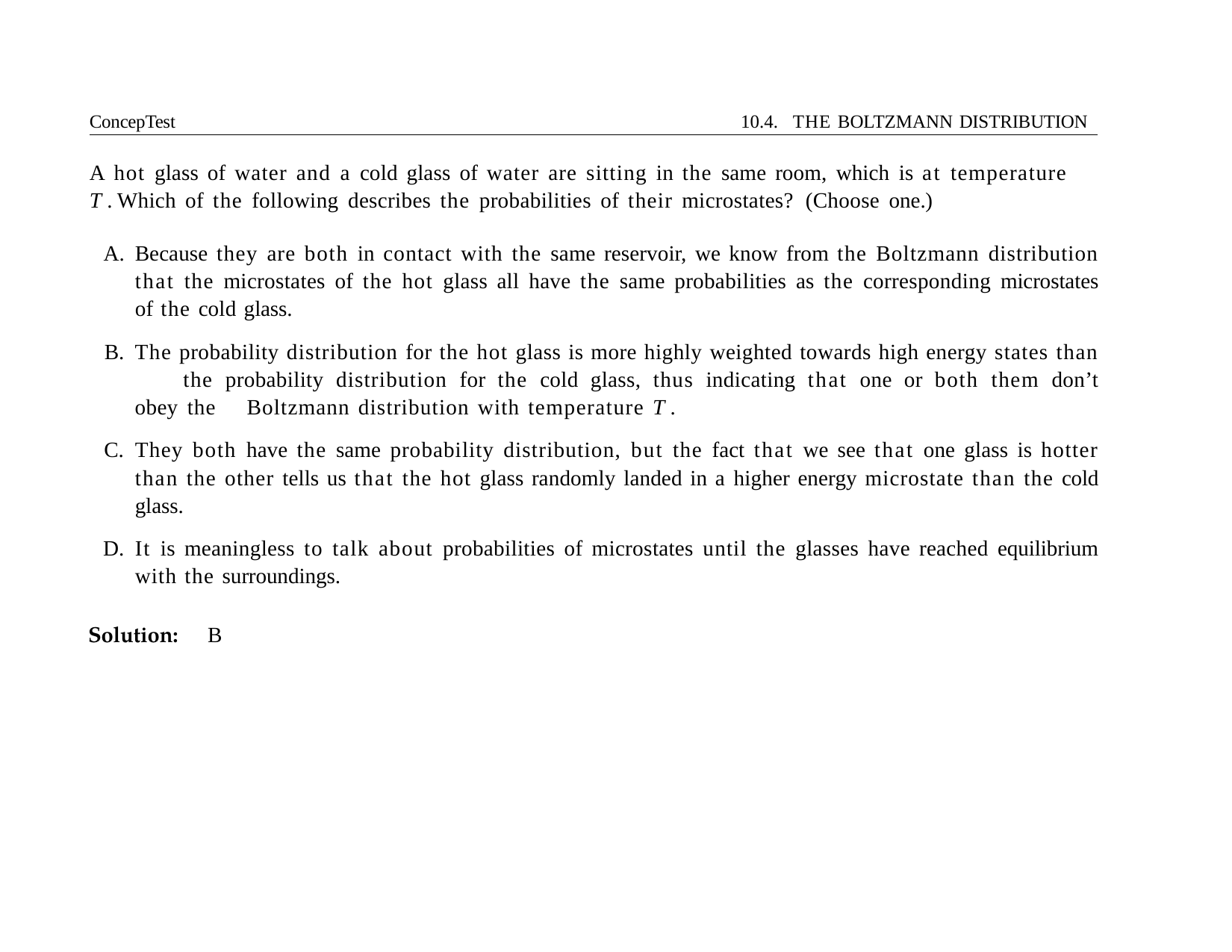

ConcepTest	10.4.  THE BOLTZMANN DISTRIBUTION

A hot glass of water and a cold glass of water are sitting in the same room, which is at temperature T . Which of the following describes the probabilities of their microstates? (Choose one.)
Because they are both in contact with the same reservoir, we know from the Boltzmann distribution that the microstates of the hot glass all have the same probabilities as the corresponding microstates of the cold glass.
The probability distribution for the hot glass is more highly weighted towards high energy states than 	the probability distribution for the cold glass, thus indicating that one or both them don’t obey the 	Boltzmann distribution with temperature T .
They both have the same probability distribution, but the fact that we see that one glass is hotter than the other tells us that the hot glass randomly landed in a higher energy microstate than the cold glass.
It is meaningless to talk about probabilities of microstates until the glasses have reached equilibrium with the surroundings.

Solution:	B